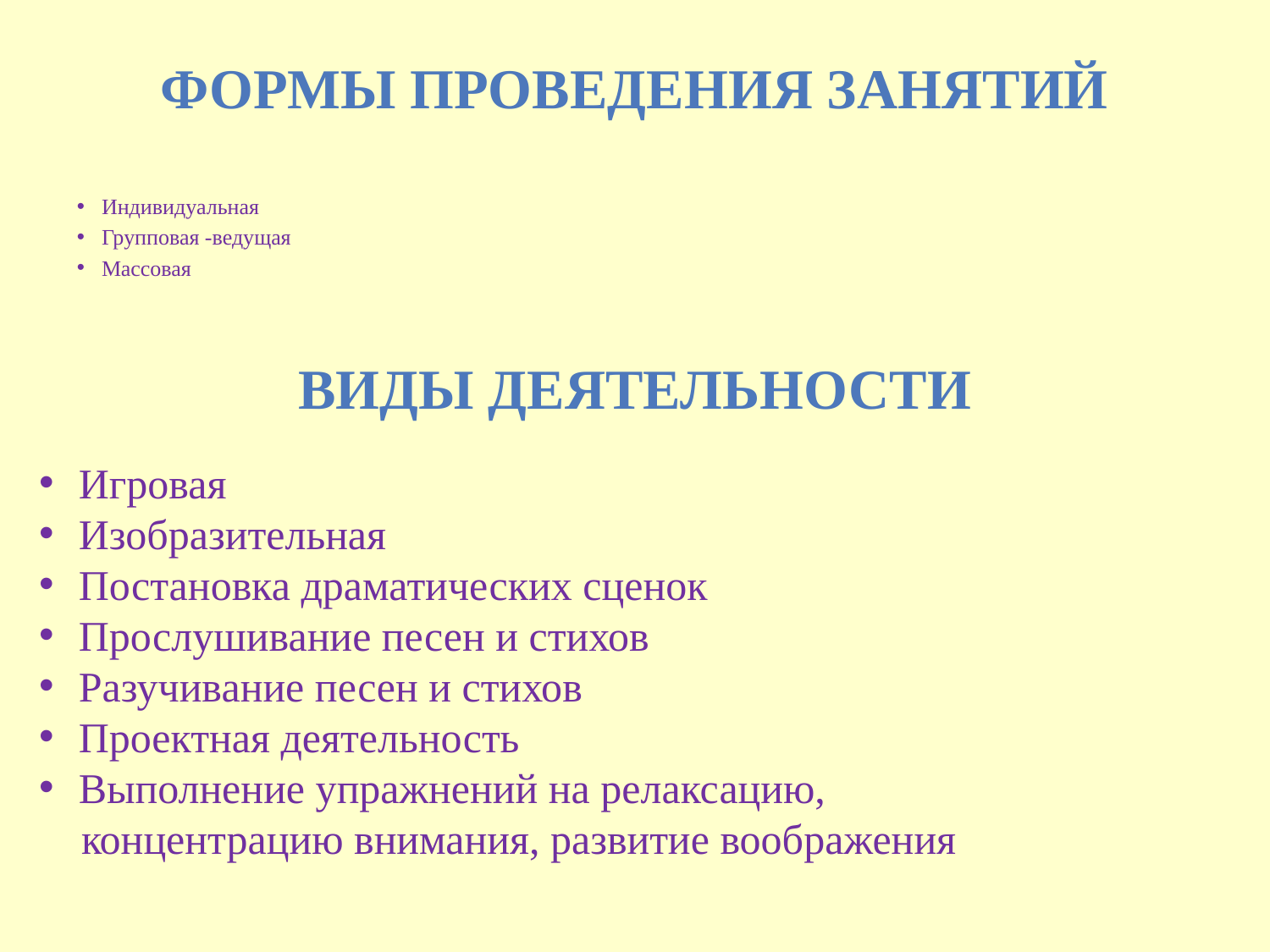

ФОРМЫ ПРОВЕДЕНИЯ ЗАНЯТИЙ
Индивидуальная
Групповая -ведущая
Массовая

ВИДЫ ДЕЯТЕЛЬНОСТИ
Игровая
Изобразительная
Постановка драматических сценок
Прослушивание песен и стихов
Разучивание песен и стихов
Проектная деятельность
Выполнение упражнений на релаксацию,
    концентрацию внимания, развитие воображения